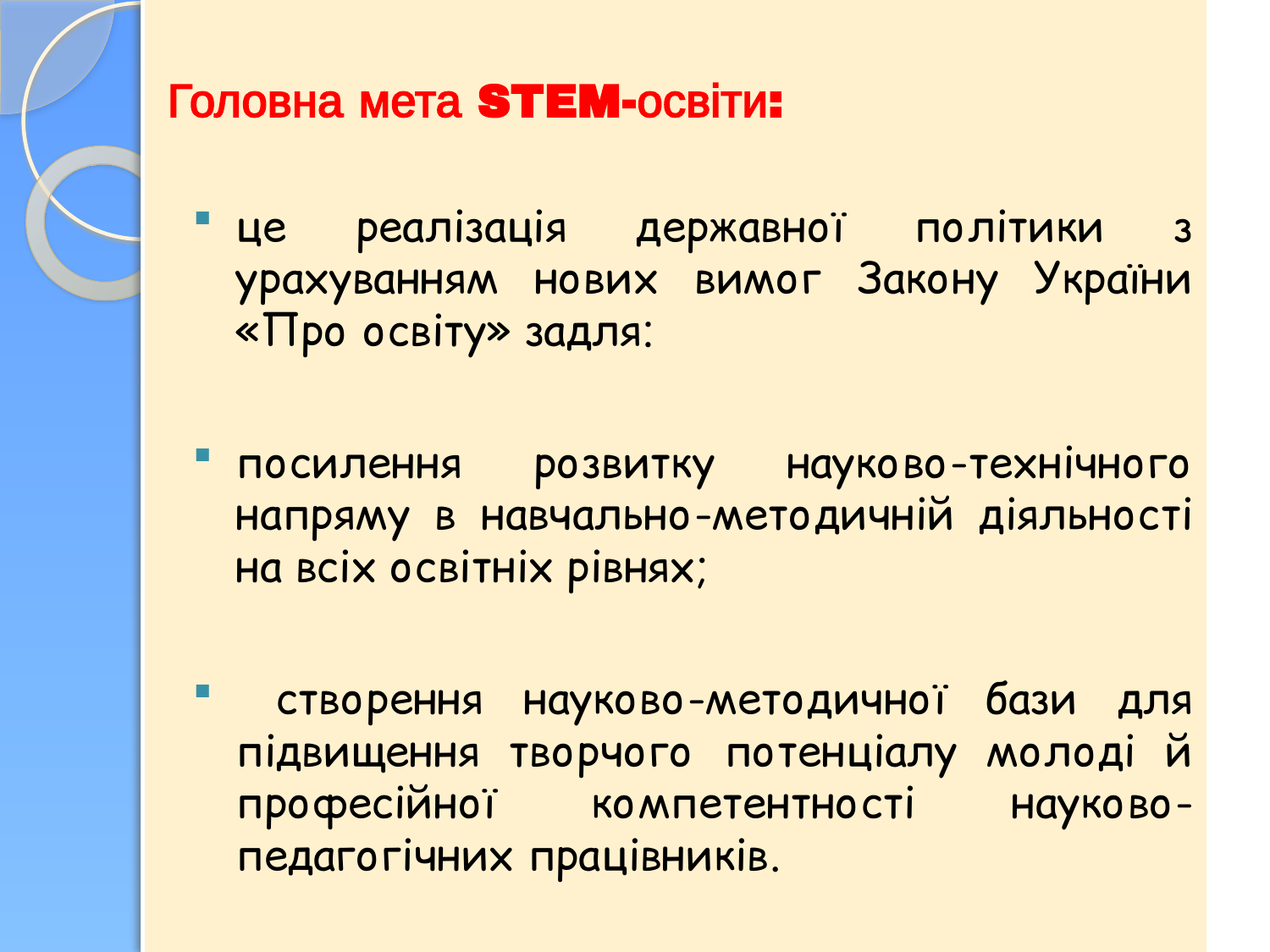

Головна мета STEM-освіти:

це реалізація державної політики з урахуванням нових вимог Закону України «Про освіту» задля:

	посилення розвитку науково-технічного напряму в навчально-методичній діяльності на всіх освітніх рівнях;

 створення науково-методичної бази для підвищення творчого потенціалу молоді й професійної компетентності науково-педагогічних працівників.